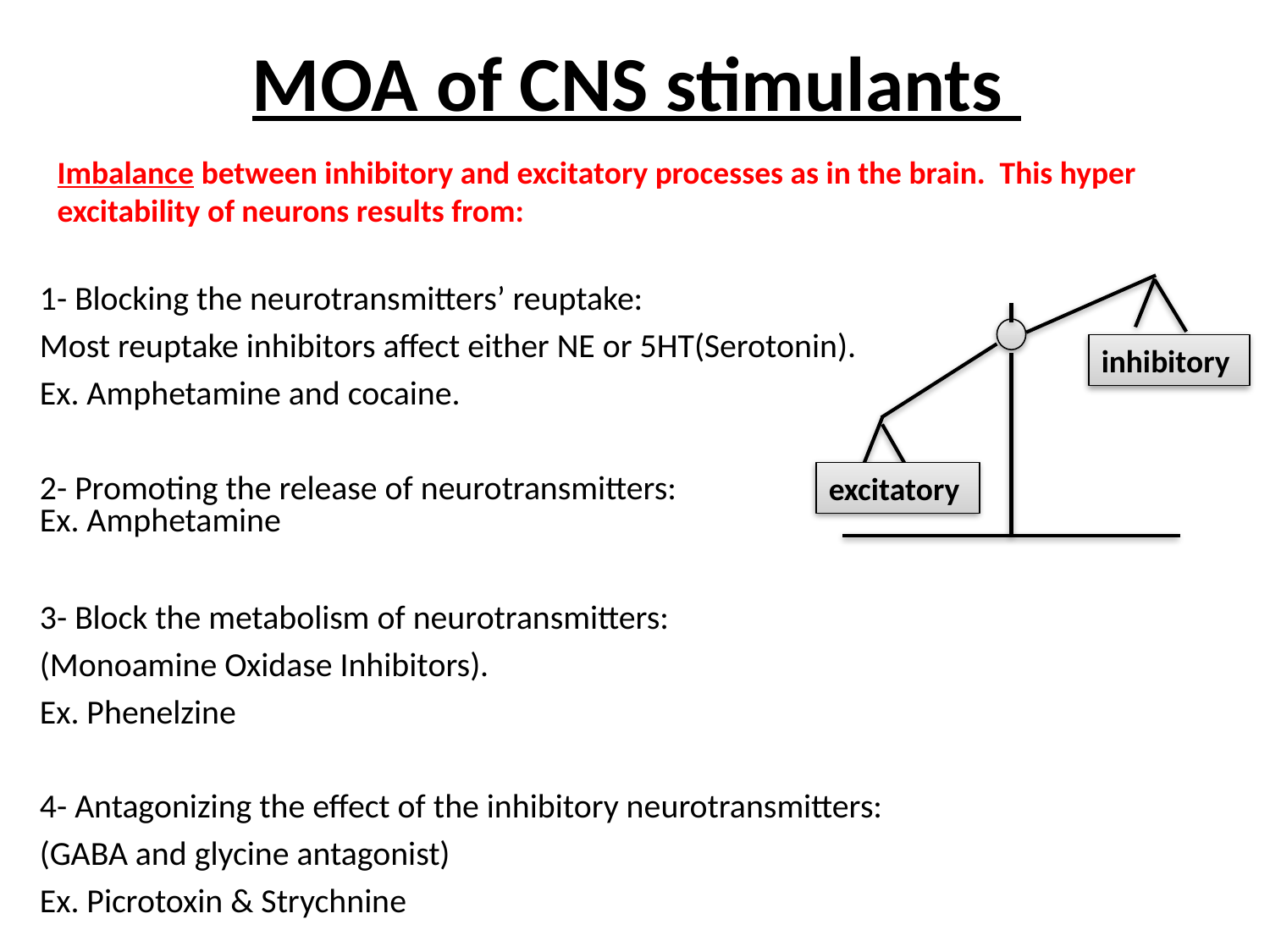

# MOA of CNS stimulants
Imbalance between inhibitory and excitatory processes as in the brain.  This hyper excitability of neurons results from:
1- Blocking the neurotransmitters’ reuptake:
Most reuptake inhibitors affect either NE or 5HT(Serotonin).
Ex. Amphetamine and cocaine.

2- Promoting the release of neurotransmitters:
Ex. Amphetamine

3- Block the metabolism of neurotransmitters:
(Monoamine Oxidase Inhibitors).
Ex. Phenelzine

4- Antagonizing the effect of the inhibitory neurotransmitters:
(GABA and glycine antagonist)
Ex. Picrotoxin & Strychnine

inhibitory
excitatory